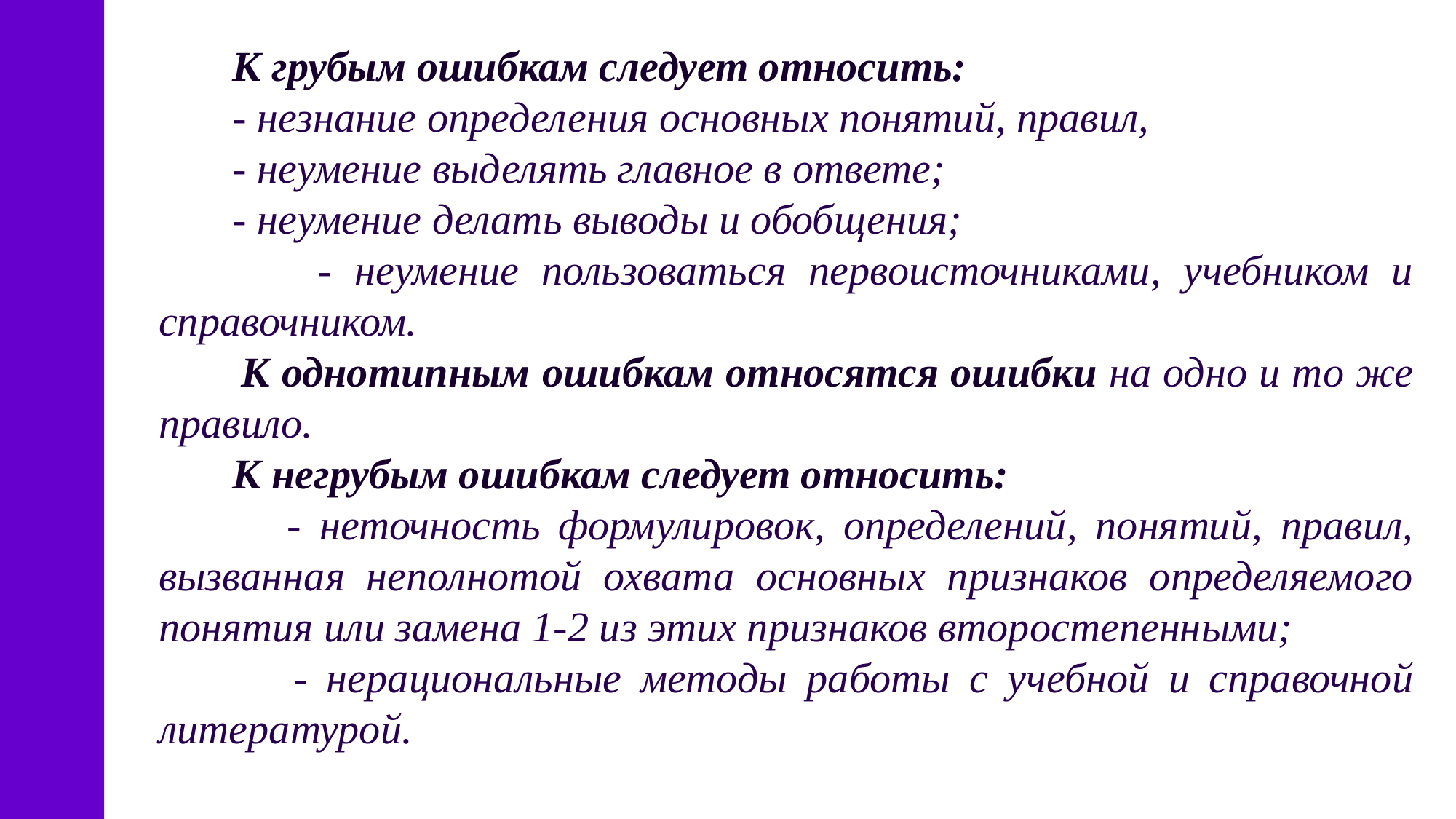

К грубым ошибкам следует относить:
       - незнание определения основных понятий, правил,
       - неумение выделять главное в ответе;
       - неумение делать выводы и обобщения;
       - неумение пользоваться первоисточниками, учебником и справочником.
       К однотипным ошибкам относятся ошибки на одно и то же правило.
       К негрубым ошибкам следует относить:
       - неточность формулировок, определений, понятий, правил, вызванная неполнотой охвата основных признаков определяемого понятия или замена 1-2 из этих признаков второстепенными;
       - нерациональные методы работы с учебной и справочной литературой.